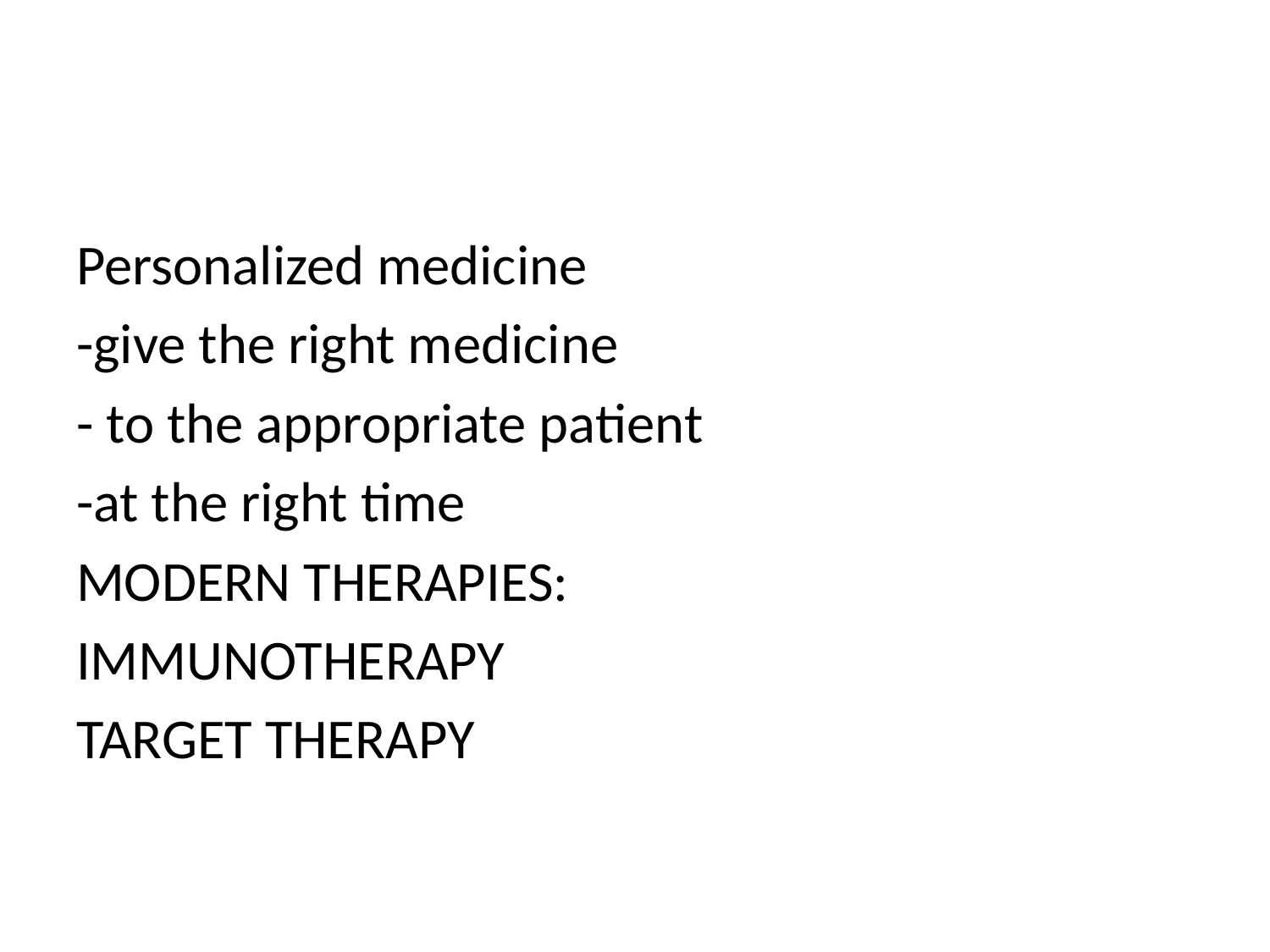

#
Personalized medicine
-give the right medicine
- to the appropriate patient
-at the right time
MODERN THERAPIES:
IMMUNOTHERAPY
TARGET THERAPY